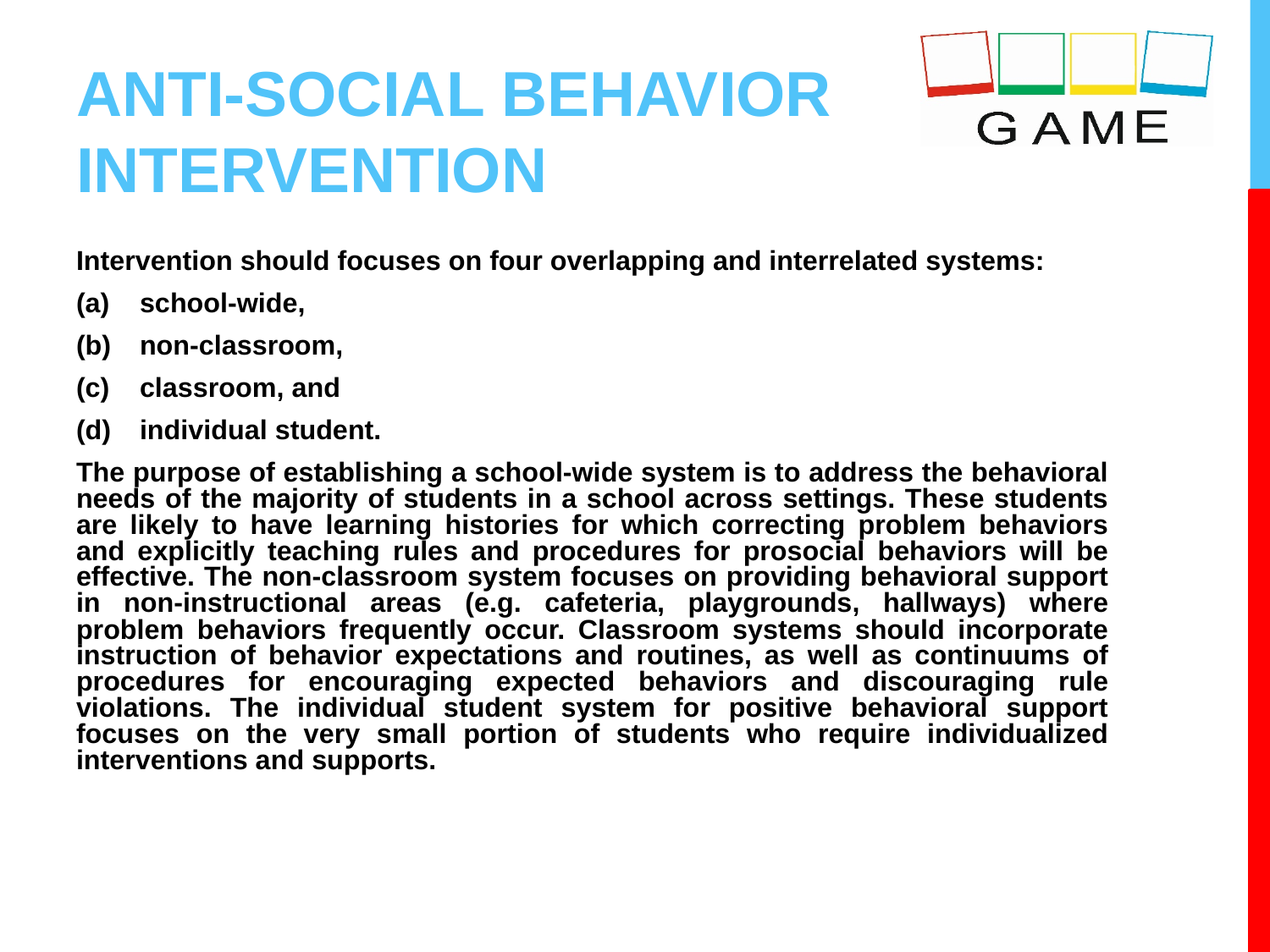

# ANTI-SOCIAL BEHAVIOR INTERVENTION
Intervention should focuses on four overlapping and interrelated systems:
school-wide,
non-classroom,
classroom, and
individual student.
The purpose of establishing a school-wide system is to address the behavioral needs of the majority of students in a school across settings. These students are likely to have learning histories for which correcting problem behaviors and explicitly teaching rules and procedures for prosocial behaviors will be effective. The non-classroom system focuses on providing behavioral support in non-instructional areas (e.g. cafeteria, playgrounds, hallways) where problem behaviors frequently occur. Classroom systems should incorporate instruction of behavior expectations and routines, as well as continuums of procedures for encouraging expected behaviors and discouraging rule violations. The individual student system for positive behavioral support focuses on the very small portion of students who require individualized interventions and supports.